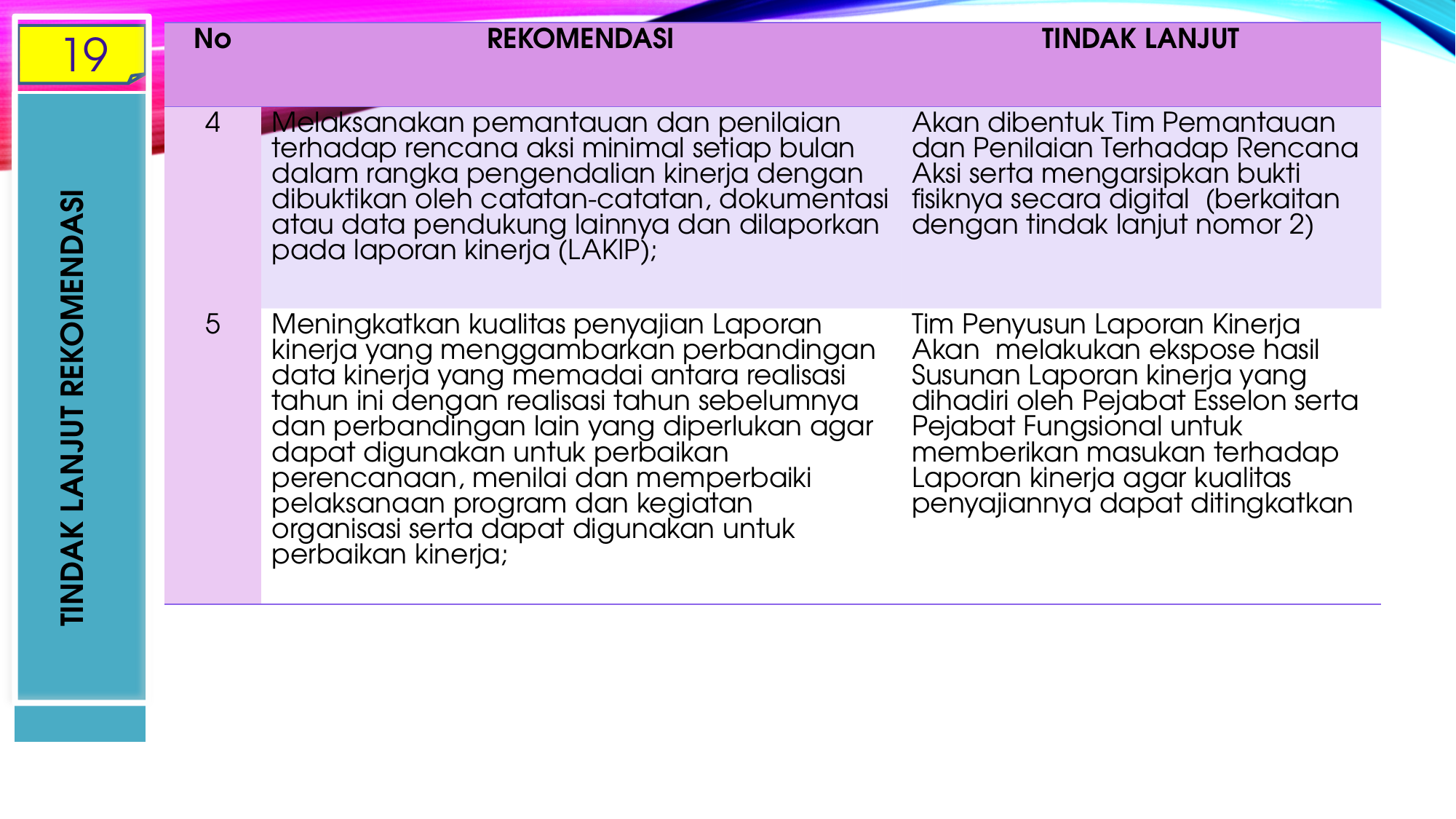

| No | REKOMENDASI | TINDAK LANJUT |
| --- | --- | --- |
| 4 | Melaksanakan pemantauan dan penilaian terhadap rencana aksi minimal setiap bulan dalam rangka pengendalian kinerja dengan dibuktikan oleh catatan-catatan, dokumentasi atau data pendukung lainnya dan dilaporkan pada laporan kinerja (LAKIP); | Akan dibentuk Tim Pemantauan dan Penilaian Terhadap Rencana Aksi serta mengarsipkan bukti fisiknya secara digital (berkaitan dengan tindak lanjut nomor 2) |
| 5 | Meningkatkan kualitas penyajian Laporan kinerja yang menggambarkan perbandingan data kinerja yang memadai antara realisasi tahun ini dengan realisasi tahun sebelumnya dan perbandingan lain yang diperlukan agar dapat digunakan untuk perbaikan perencanaan, menilai dan memperbaiki pelaksanaan program dan kegiatan organisasi serta dapat digunakan untuk perbaikan kinerja; | Tim Penyusun Laporan Kinerja Akan melakukan ekspose hasil Susunan Laporan kinerja yang dihadiri oleh Pejabat Esselon serta Pejabat Fungsional untuk memberikan masukan terhadap Laporan kinerja agar kualitas penyajiannya dapat ditingkatkan |

19

TINDAK LANJUT REKOMENDASI